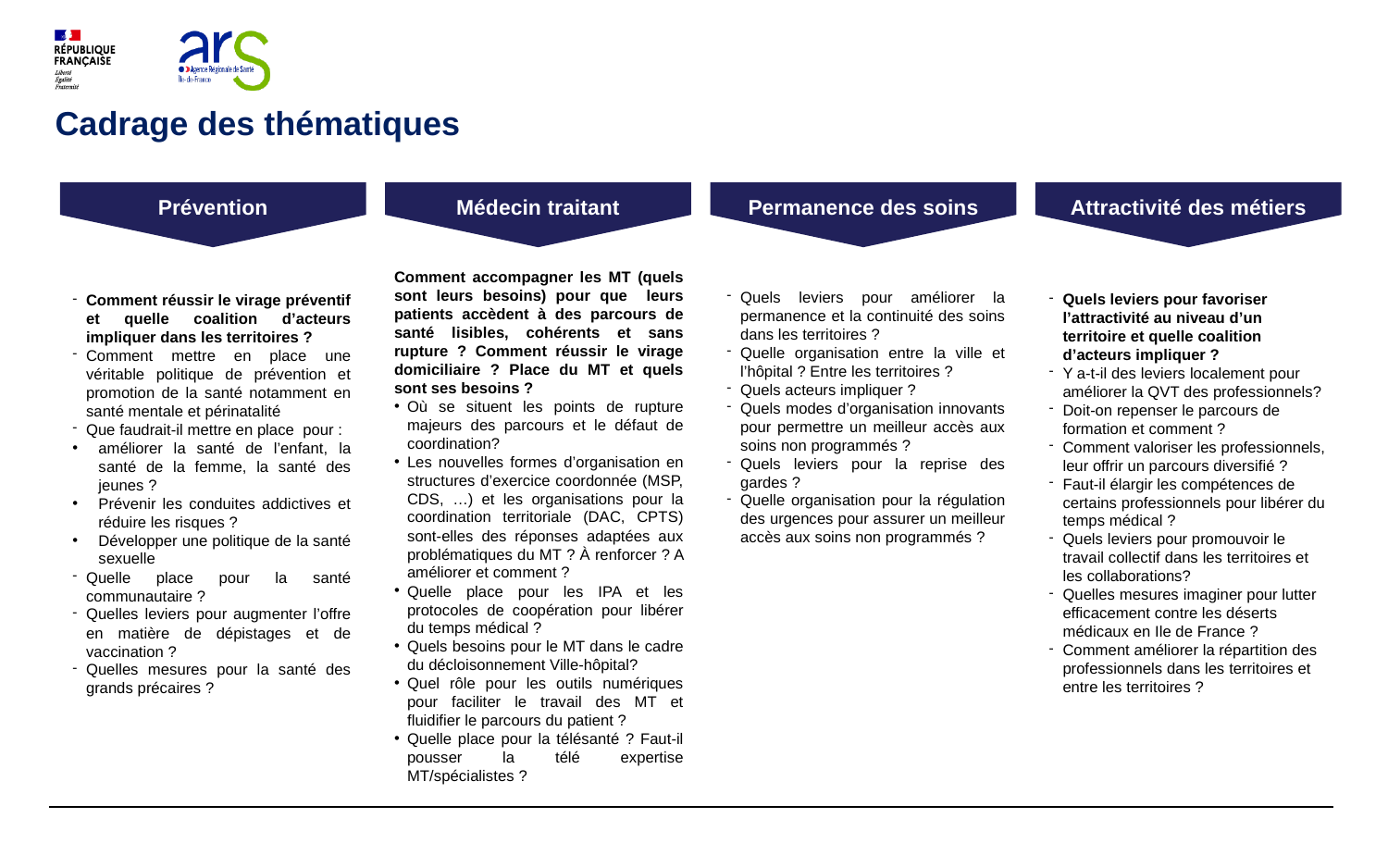

Prévention
Médecin traitant
Permanence des soins
Attractivité des métiers
# Cadrage des thématiques

Comment réussir le virage préventif et quelle coalition d’acteurs impliquer dans les territoires ?
Comment mettre en place une véritable politique de prévention et promotion de la santé notamment en santé mentale et périnatalité
Que faudrait-il mettre en place  pour :
améliorer la santé de l’enfant, la santé de la femme, la santé des jeunes ?
Prévenir les conduites addictives et réduire les risques ?
Développer une politique de la santé sexuelle
Quelle place pour la santé communautaire ?
Quelles leviers pour augmenter l’offre en matière de dépistages et de vaccination ?
Quelles mesures pour la santé des grands précaires ?
Comment accompagner les MT (quels sont leurs besoins) pour que  leurs patients accèdent à des parcours de santé lisibles, cohérents et sans rupture ? Comment réussir le virage domiciliaire ? Place du MT et quels sont ses besoins ?
Où se situent les points de rupture majeurs des parcours et le défaut de coordination?
Les nouvelles formes d’organisation en structures d’exercice coordonnée (MSP, CDS, …) et les organisations pour la coordination territoriale (DAC, CPTS) sont-elles des réponses adaptées aux problématiques du MT ? À renforcer ? A améliorer et comment ?
Quelle place pour les IPA et les protocoles de coopération pour libérer du temps médical ?
Quels besoins pour le MT dans le cadre du décloisonnement Ville-hôpital?
Quel rôle pour les outils numériques pour faciliter le travail des MT et fluidifier le parcours du patient ?
Quelle place pour la télésanté ? Faut-il pousser la télé expertise MT/spécialistes ?
Quels leviers pour améliorer la permanence et la continuité des soins dans les territoires ?
Quelle organisation entre la ville et l’hôpital ? Entre les territoires ?
Quels acteurs impliquer ?
Quels modes d’organisation innovants pour permettre un meilleur accès aux soins non programmés ?
Quels leviers pour la reprise des gardes ?
Quelle organisation pour la régulation des urgences pour assurer un meilleur accès aux soins non programmés ?

Quels leviers pour favoriser l’attractivité au niveau d’un territoire et quelle coalition d’acteurs impliquer ?
Y a-t-il des leviers localement pour améliorer la QVT des professionnels?
Doit-on repenser le parcours de formation et comment ?
Comment valoriser les professionnels, leur offrir un parcours diversifié ?
Faut-il élargir les compétences de certains professionnels pour libérer du temps médical ?
Quels leviers pour promouvoir le travail collectif dans les territoires et les collaborations?
Quelles mesures imaginer pour lutter efficacement contre les déserts médicaux en Ile de France ?
Comment améliorer la répartition des professionnels dans les territoires et entre les territoires ?